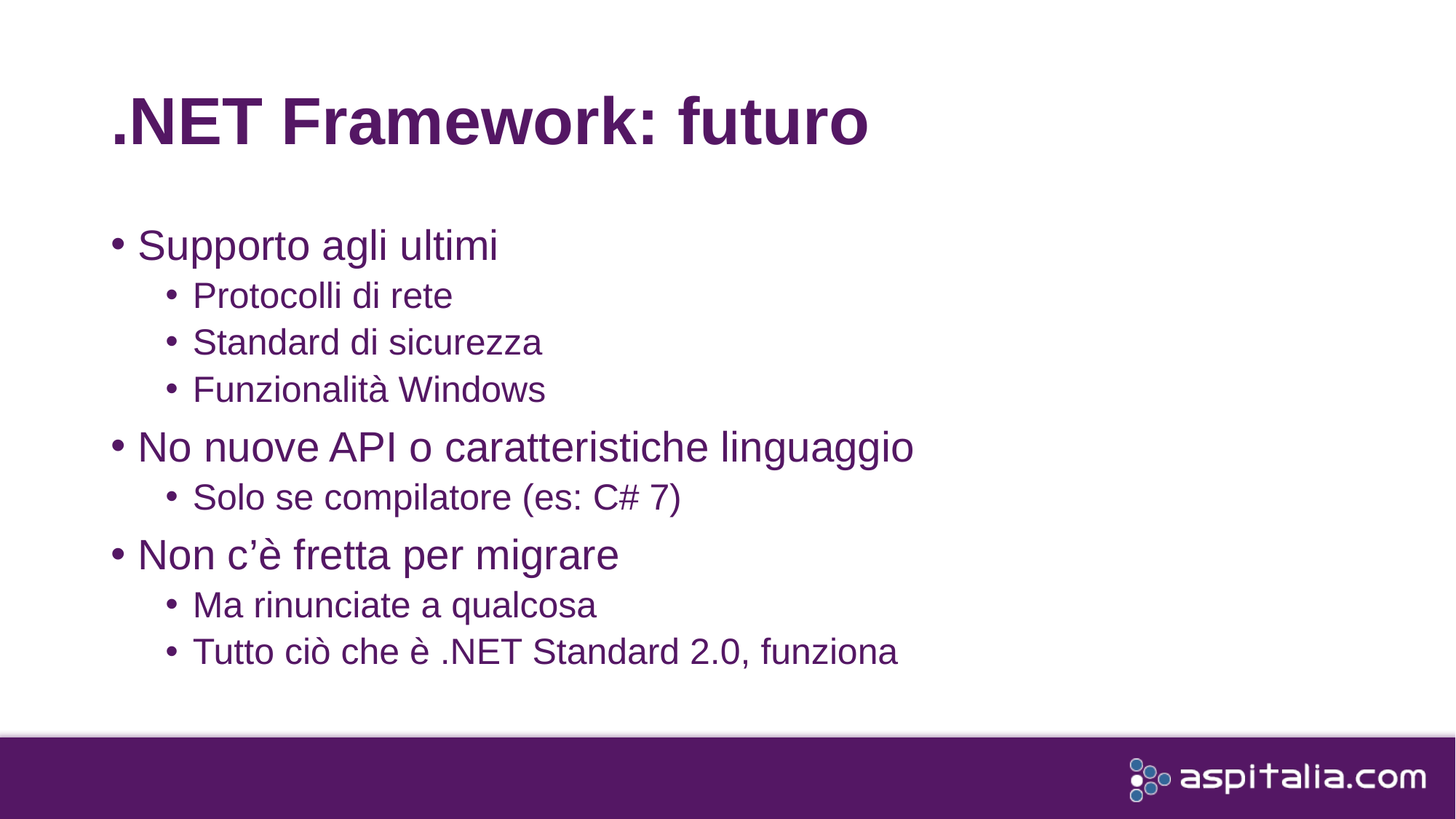

# .NET Framework: futuro
Supporto agli ultimi
Protocolli di rete
Standard di sicurezza
Funzionalità Windows
No nuove API o caratteristiche linguaggio
Solo se compilatore (es: C# 7)
Non c’è fretta per migrare
Ma rinunciate a qualcosa
Tutto ciò che è .NET Standard 2.0, funziona